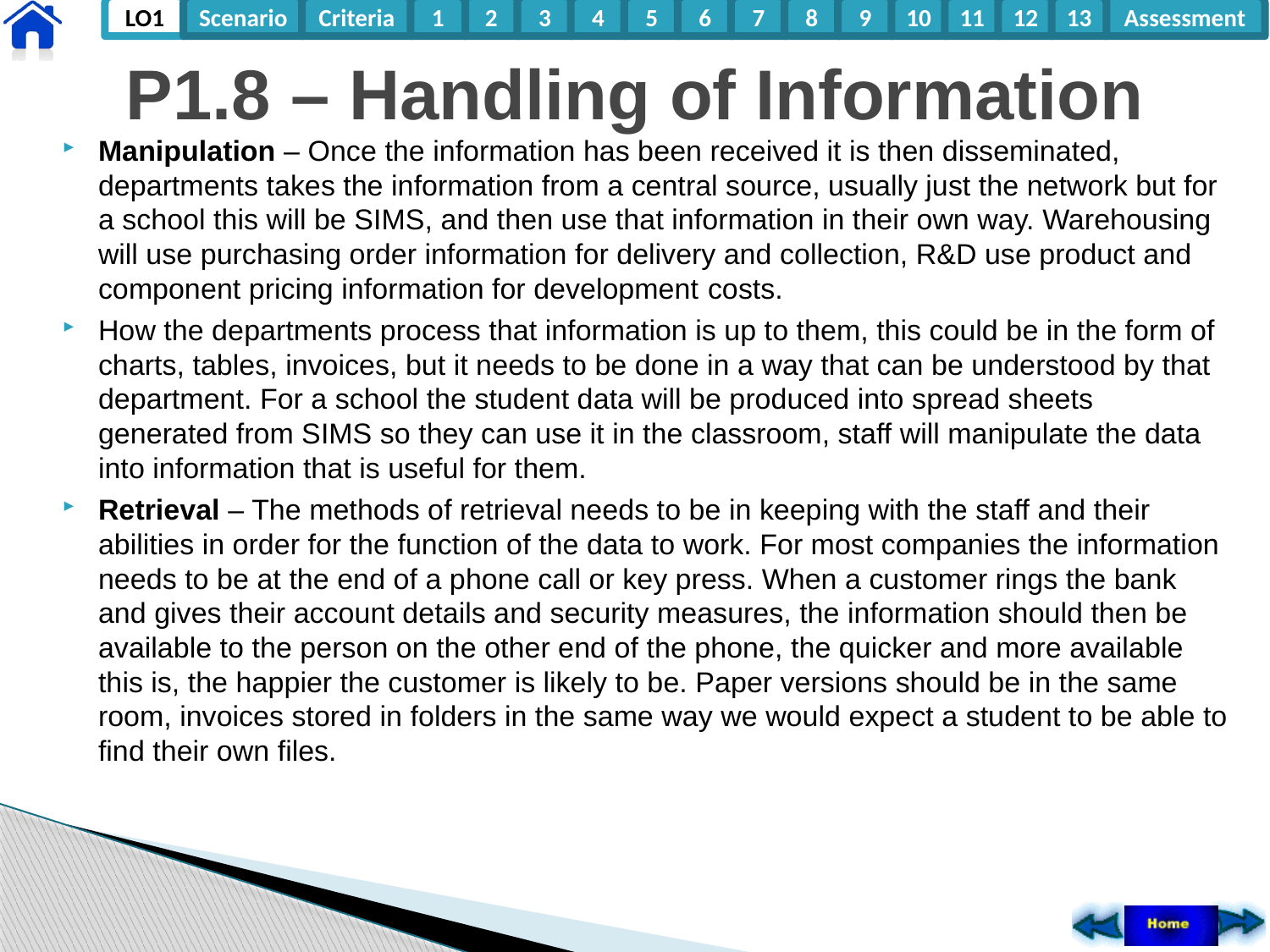

# P1.8 – Handling of Information
Manipulation – Once the information has been received it is then disseminated, departments takes the information from a central source, usually just the network but for a school this will be SIMS, and then use that information in their own way. Warehousing will use purchasing order information for delivery and collection, R&D use product and component pricing information for development costs.
How the departments process that information is up to them, this could be in the form of charts, tables, invoices, but it needs to be done in a way that can be understood by that department. For a school the student data will be produced into spread sheets generated from SIMS so they can use it in the classroom, staff will manipulate the data into information that is useful for them.
Retrieval – The methods of retrieval needs to be in keeping with the staff and their abilities in order for the function of the data to work. For most companies the information needs to be at the end of a phone call or key press. When a customer rings the bank and gives their account details and security measures, the information should then be available to the person on the other end of the phone, the quicker and more available this is, the happier the customer is likely to be. Paper versions should be in the same room, invoices stored in folders in the same way we would expect a student to be able to find their own files.